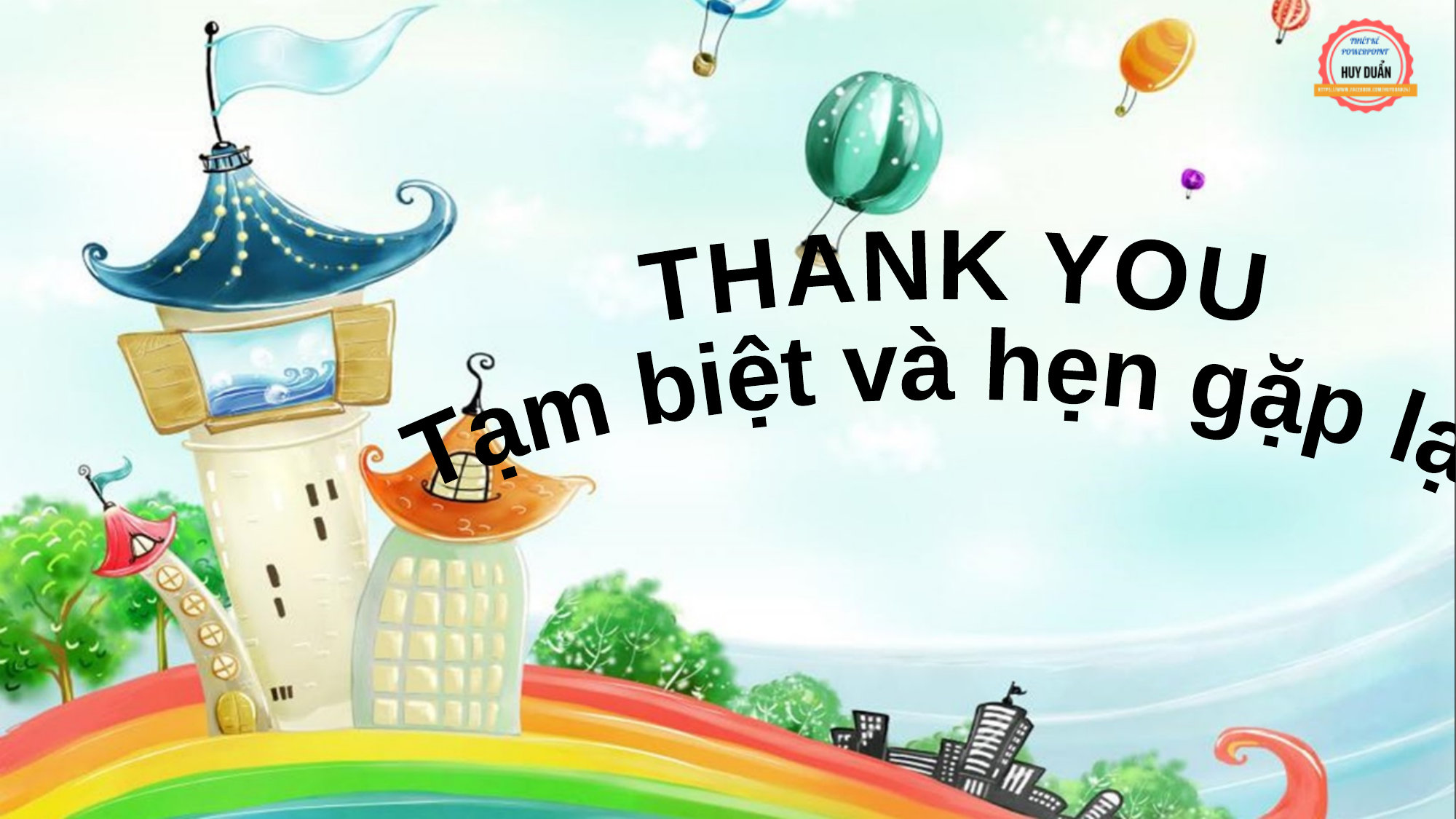

THANK YOU
Tạm biệt và hẹn gặp lại